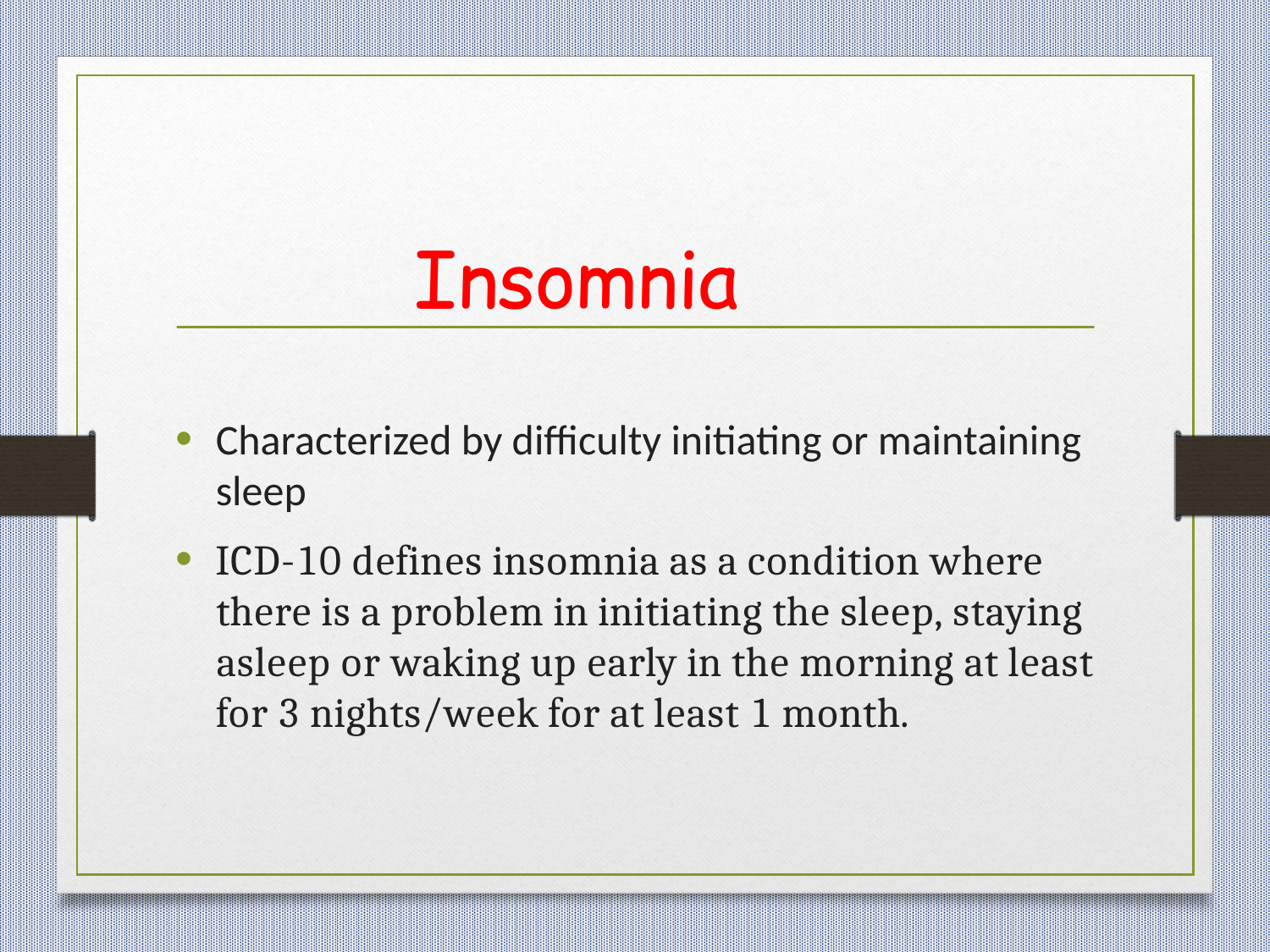

# Insomnia
Characterized by difficulty initiating or maintaining sleep
ICD-10 defines insomnia as a condition where there is a problem in initiating the sleep, staying asleep or waking up early in the morning at least for 3 nights/week for at least 1 month.